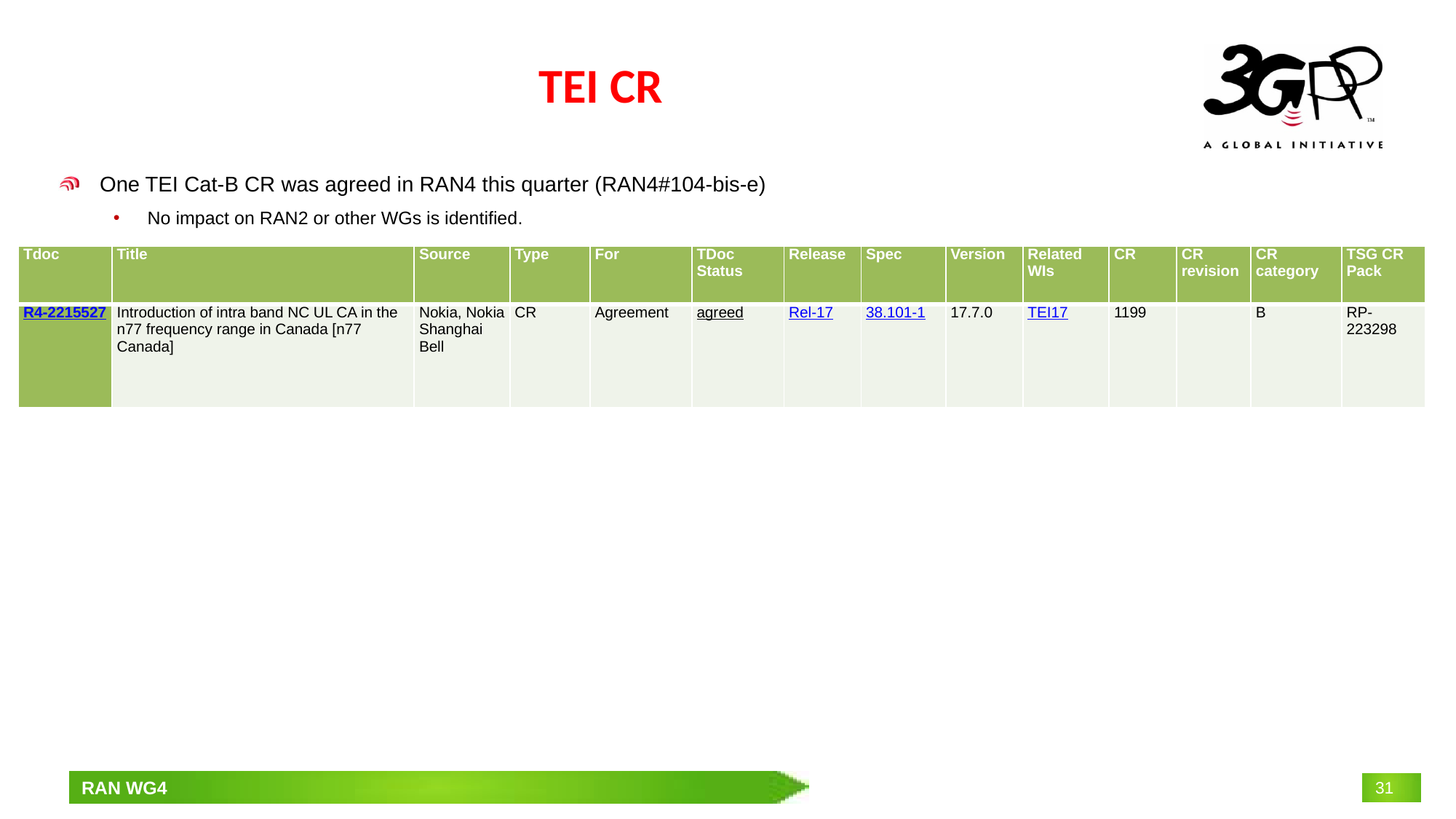

# TEI CR
One TEI Cat-B CR was agreed in RAN4 this quarter (RAN4#104-bis-e)
No impact on RAN2 or other WGs is identified.

| Tdoc | Title | Source | Type | For | TDoc Status | Release | Spec | Version | Related WIs | CR | CR revision | CR category | TSG CR Pack |
| --- | --- | --- | --- | --- | --- | --- | --- | --- | --- | --- | --- | --- | --- |
| R4-2215527 | Introduction of intra band NC UL CA in the n77 frequency range in Canada [n77 Canada] | Nokia, Nokia Shanghai Bell | CR | Agreement | agreed | Rel-17 | 38.101-1 | 17.7.0 | TEI17 | 1199 |  | B | RP-223298 |